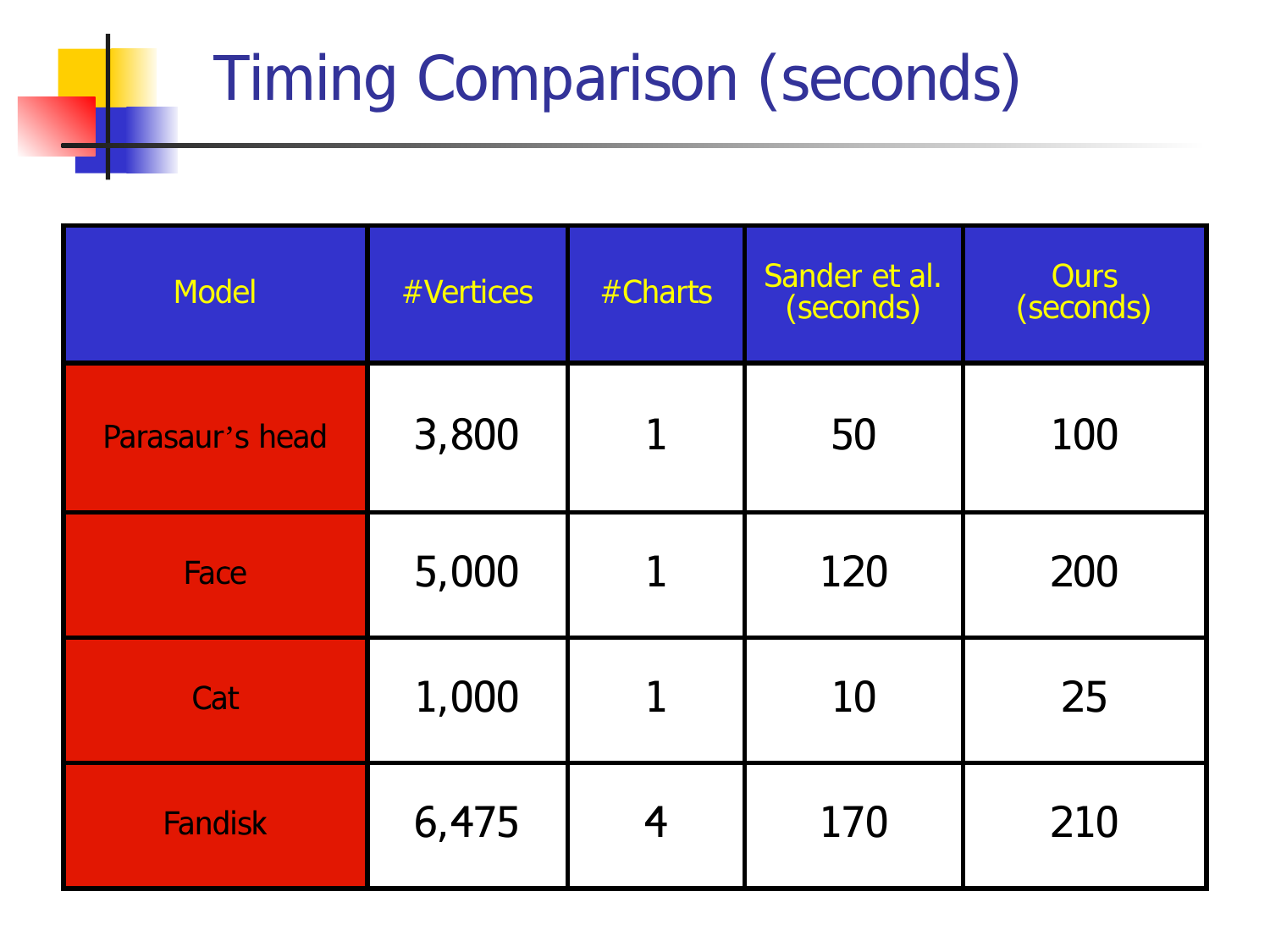

# Timing Comparison (seconds)
| Model | #Vertices | #Charts | Sander et al. (seconds) | Ours (seconds) |
| --- | --- | --- | --- | --- |
| Parasaur’s head | 3,800 | 1 | 50 | 100 |
| Face | 5,000 | 1 | 120 | 200 |
| Cat | 1,000 | 1 | 10 | 25 |
| Fandisk | 6,475 | 4 | 170 | 210 |